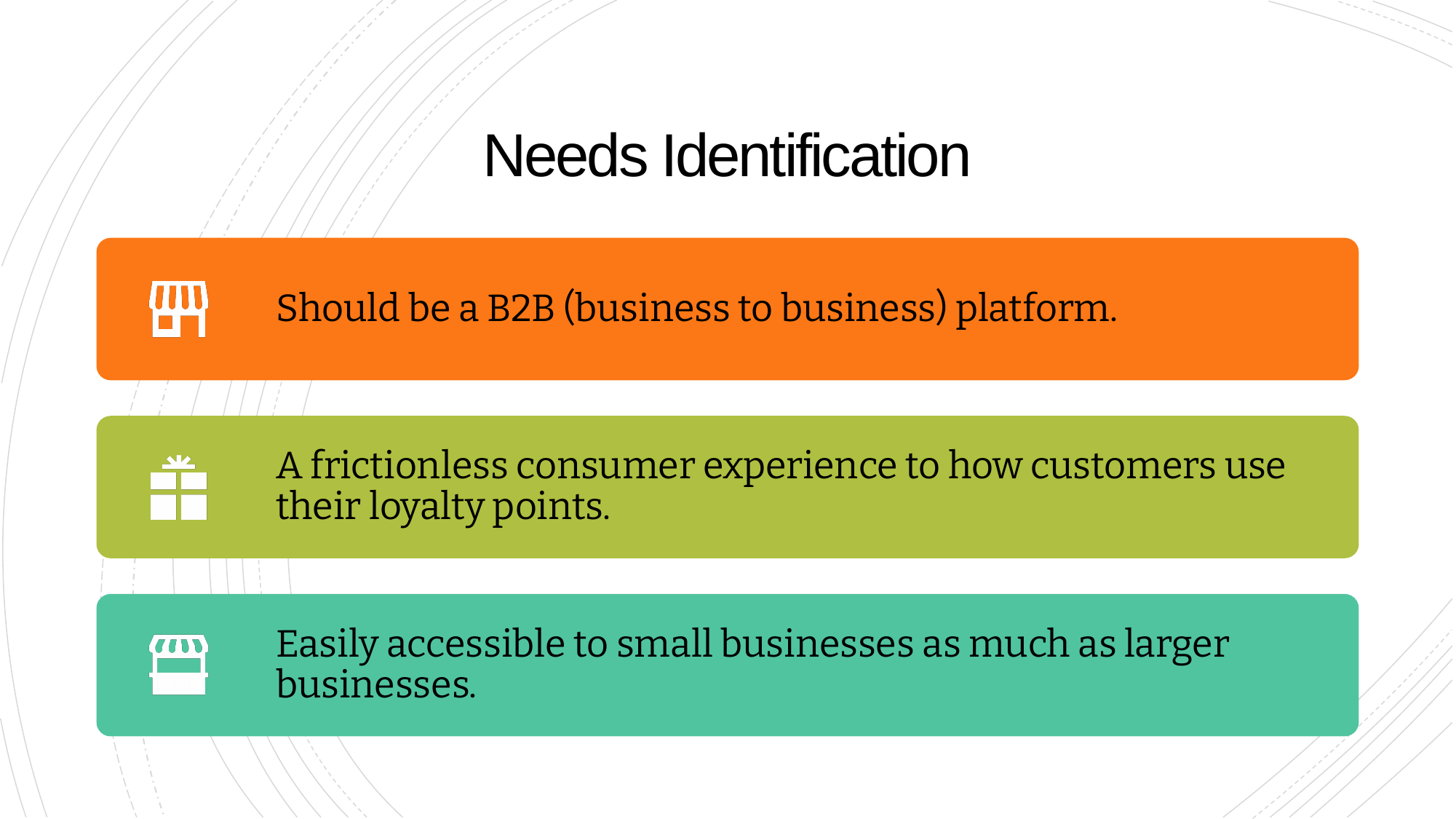

# Needs Identification
Should be a B2B (business to business) platform.
A frictionless consumer experience to how customers use their loyalty points.
Easily accessible to small businesses as much as larger businesses.